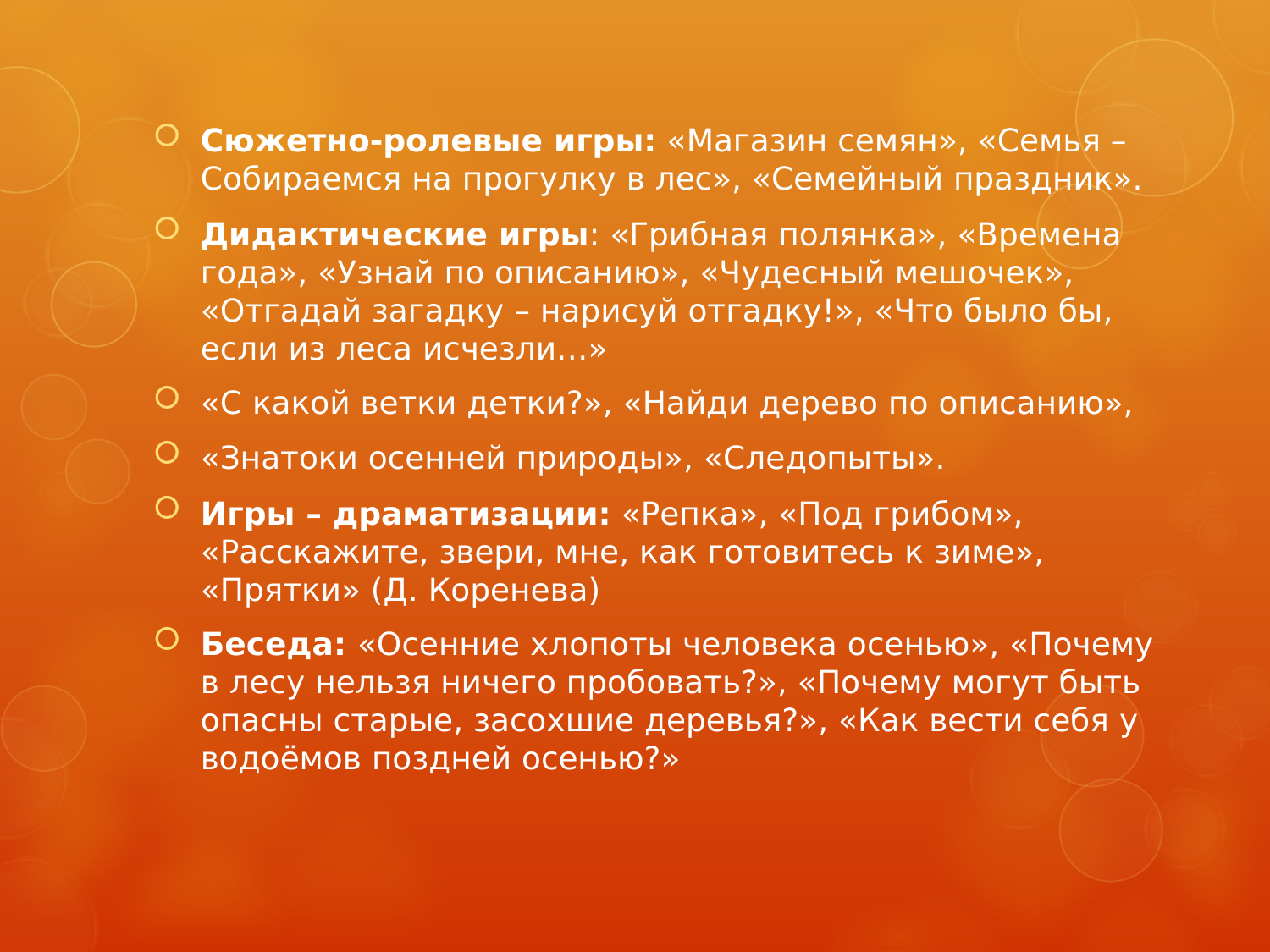

Сюжетно-ролевые игры: «Магазин семян», «Семья – Собираемся на прогулку в лес», «Семейный праздник».
Дидактические игры: «Грибная полянка», «Времена года», «Узнай по описанию», «Чудесный мешочек», «Отгадай загадку – нарисуй отгадку!», «Что было бы, если из леса исчезли…»
«С какой ветки детки?», «Найди дерево по описанию»,
«Знатоки осенней природы», «Следопыты».
Игры – драматизации: «Репка», «Под грибом», «Расскажите, звери, мне, как готовитесь к зиме», «Прятки» (Д. Коренева)
Беседа: «Осенние хлопоты человека осенью», «Почему в лесу нельзя ничего пробовать?», «Почему могут быть опасны старые, засохшие деревья?», «Как вести себя у водоёмов поздней осенью?»